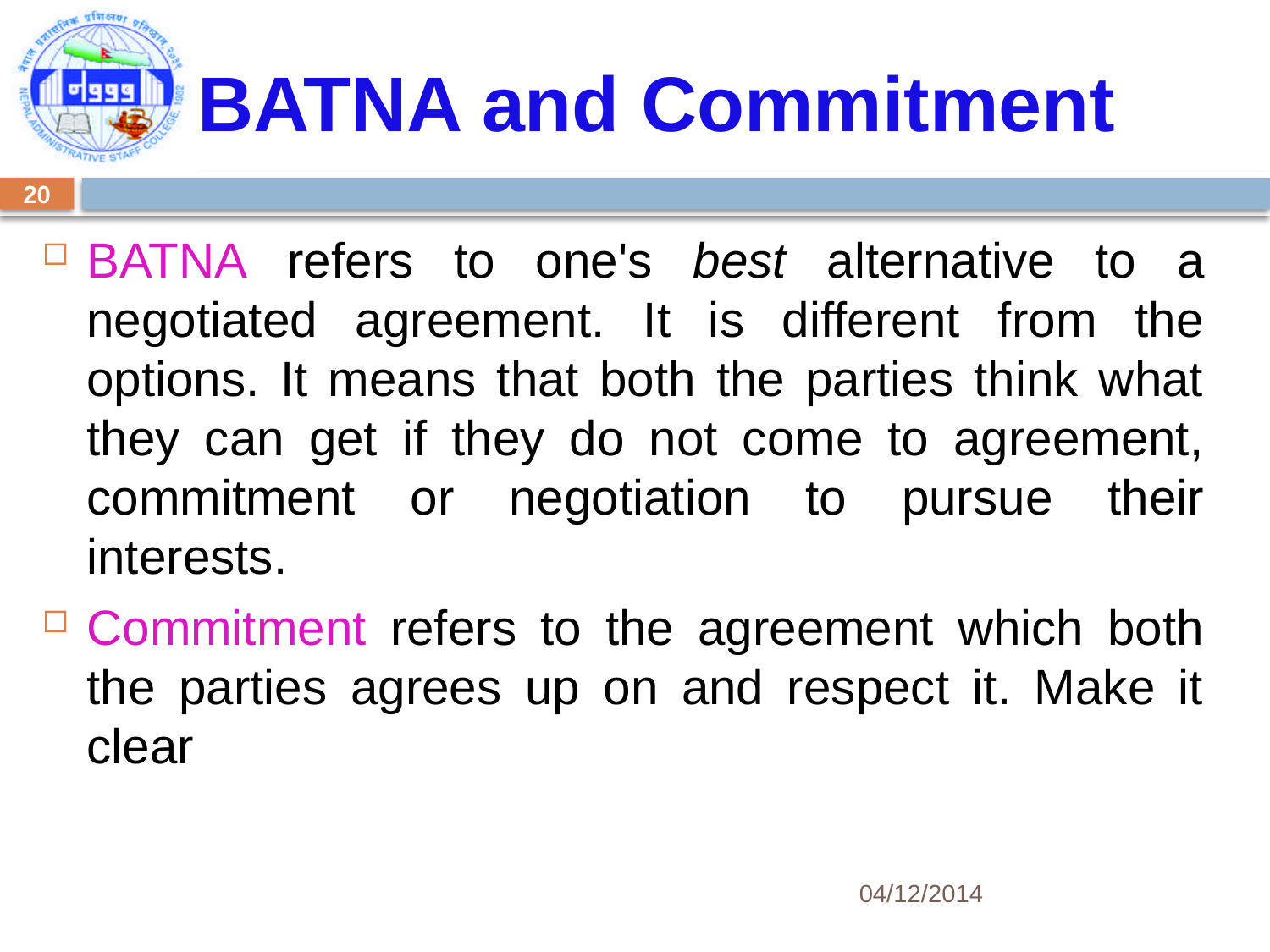

# BATNA and Commitment
20
BATNA refers to one's best alternative to a negotiated agreement. It is different from the options. It means that both the parties think what they can get if they do not come to agreement, commitment or negotiation to pursue their interests.
Commitment refers to the agreement which both the parties agrees up on and respect it. Make it clear
04/12/2014